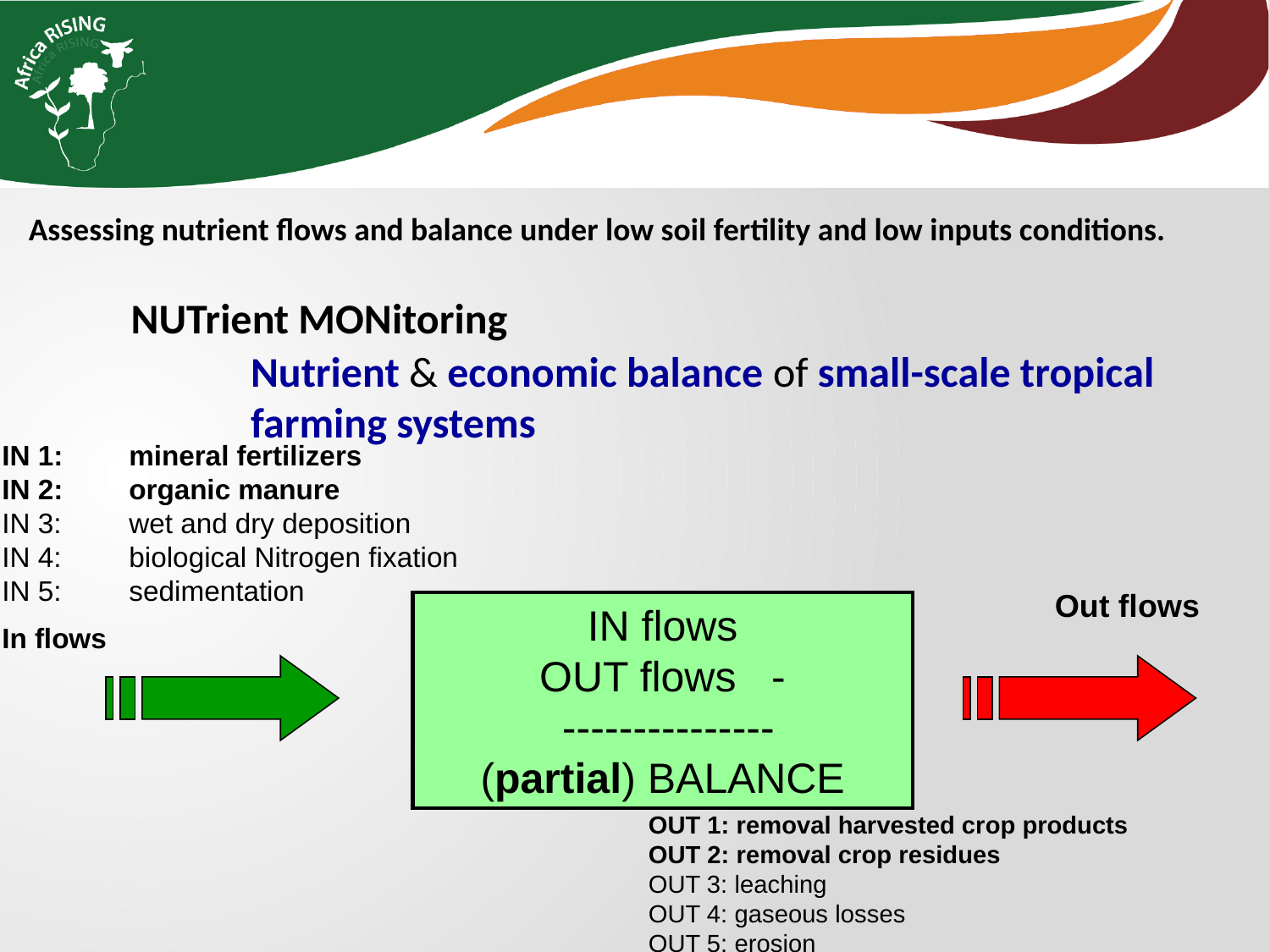

#
Assessing nutrient flows and balance under low soil fertility and low inputs conditions.
NUTrient MONitoring
Nutrient & economic balance of small-scale tropical farming systems
IN 1:	mineral fertilizers
IN 2:	organic manure
IN 3:	wet and dry deposition
IN 4:	biological Nitrogen fixation
IN 5: 	sedimentation
In flows
Out flows
IN flows
OUT flows   -
 ---------------
(partial) BALANCE

OUT 1: removal harvested crop products
OUT 2: removal crop residues
OUT 3: leaching
OUT 4: gaseous losses
OUT 5: erosion